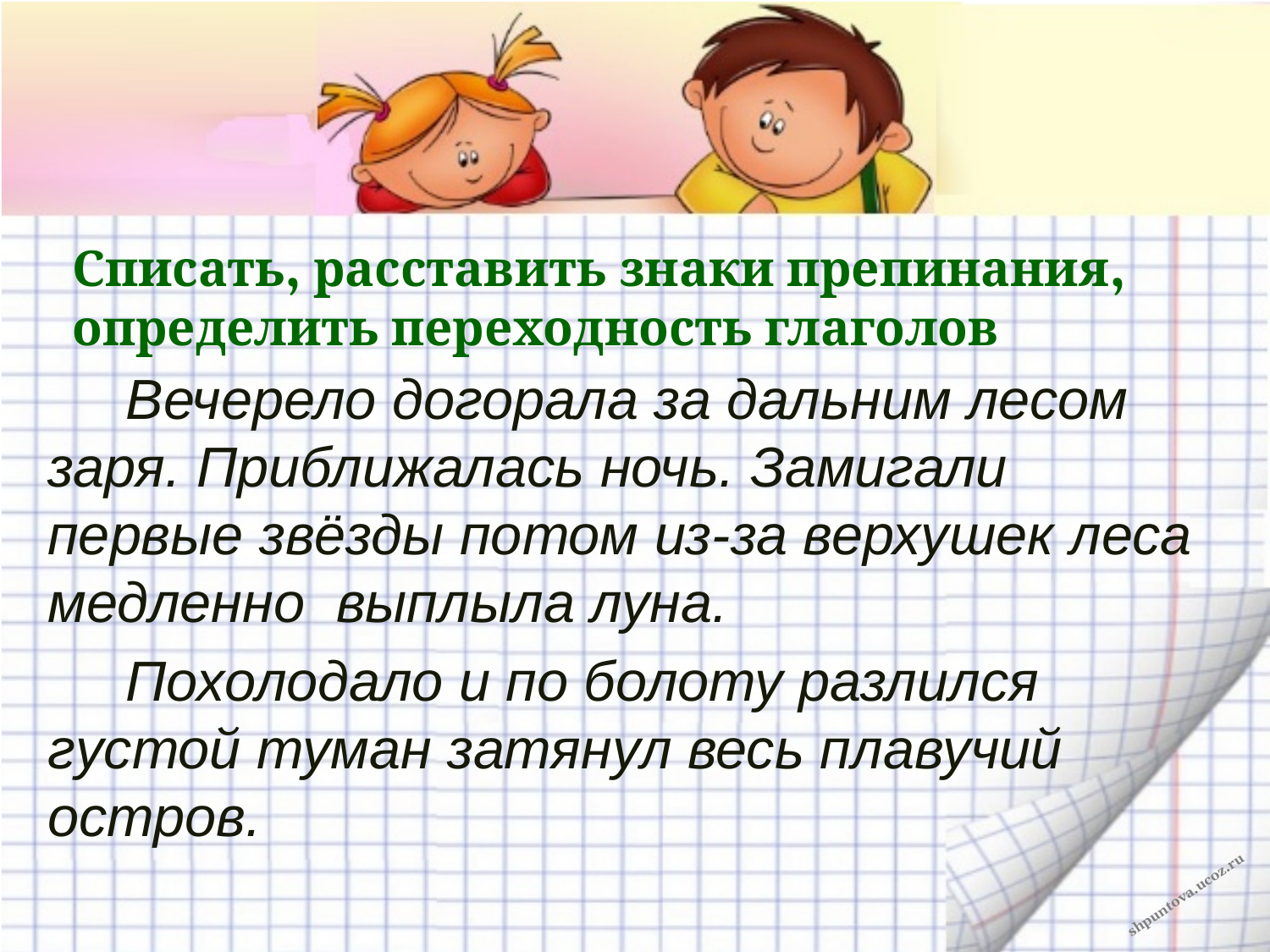

# Списать, расставить знаки препинания, определить переходность глаголов
     Вечерело догорала за дальним лесом заря. Приближалась ночь. Замигали первые звёзды потом из-за верхушек леса медленно  выплыла луна.
     Похолодало и по болоту разлился густой туман затянул весь плавучий остров.